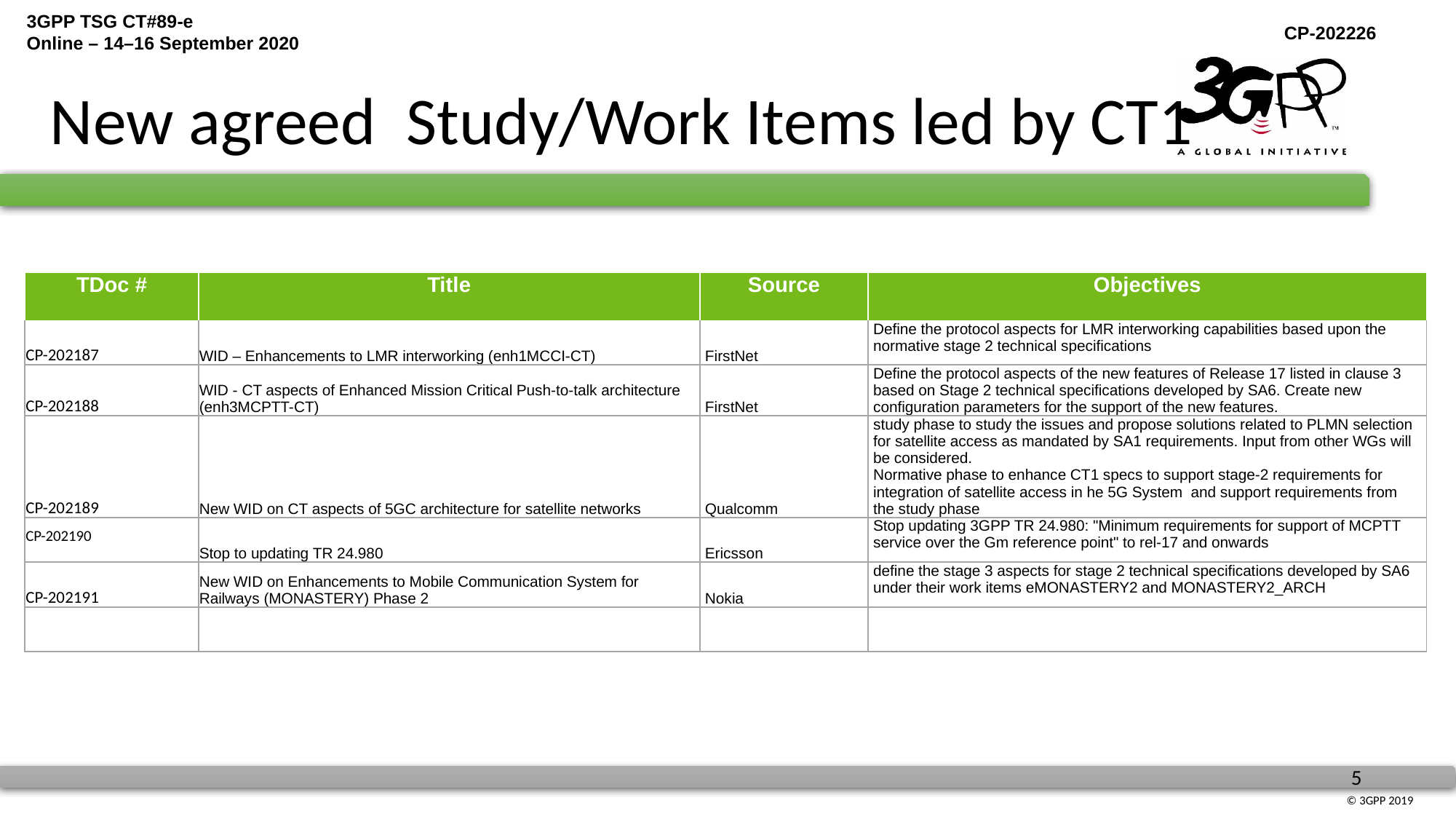

# New agreed  Study/Work Items led by CT1
| TDoc # | Title | Source | Objectives |
| --- | --- | --- | --- |
| CP-202187 | WID – Enhancements to LMR interworking (enh1MCCI-CT) | FirstNet | Define the protocol aspects for LMR interworking capabilities based upon the normative stage 2 technical specifications |
| CP-202188 | WID - CT aspects of Enhanced Mission Critical Push-to-talk architecture (enh3MCPTT-CT) | FirstNet | Define the protocol aspects of the new features of Release 17 listed in clause 3 based on Stage 2 technical specifications developed by SA6. Create new configuration parameters for the support of the new features. |
| CP-202189 | New WID on CT aspects of 5GC architecture for satellite networks | Qualcomm | study phase to study the issues and propose solutions related to PLMN selection for satellite access as mandated by SA1 requirements. Input from other WGs will be considered. Normative phase to enhance CT1 specs to support stage-2 requirements for integration of satellite access in he 5G System and support requirements from the study phase |
| CP-202190 | Stop to updating TR 24.980 | Ericsson | Stop updating 3GPP TR 24.980: "Minimum requirements for support of MCPTT service over the Gm reference point" to rel-17 and onwards |
| CP-202191 | New WID on Enhancements to Mobile Communication System for Railways (MONASTERY) Phase 2 | Nokia | define the stage 3 aspects for stage 2 technical specifications developed by SA6 under their work items eMONASTERY2 and MONASTERY2\_ARCH |
|  |  |  |  |